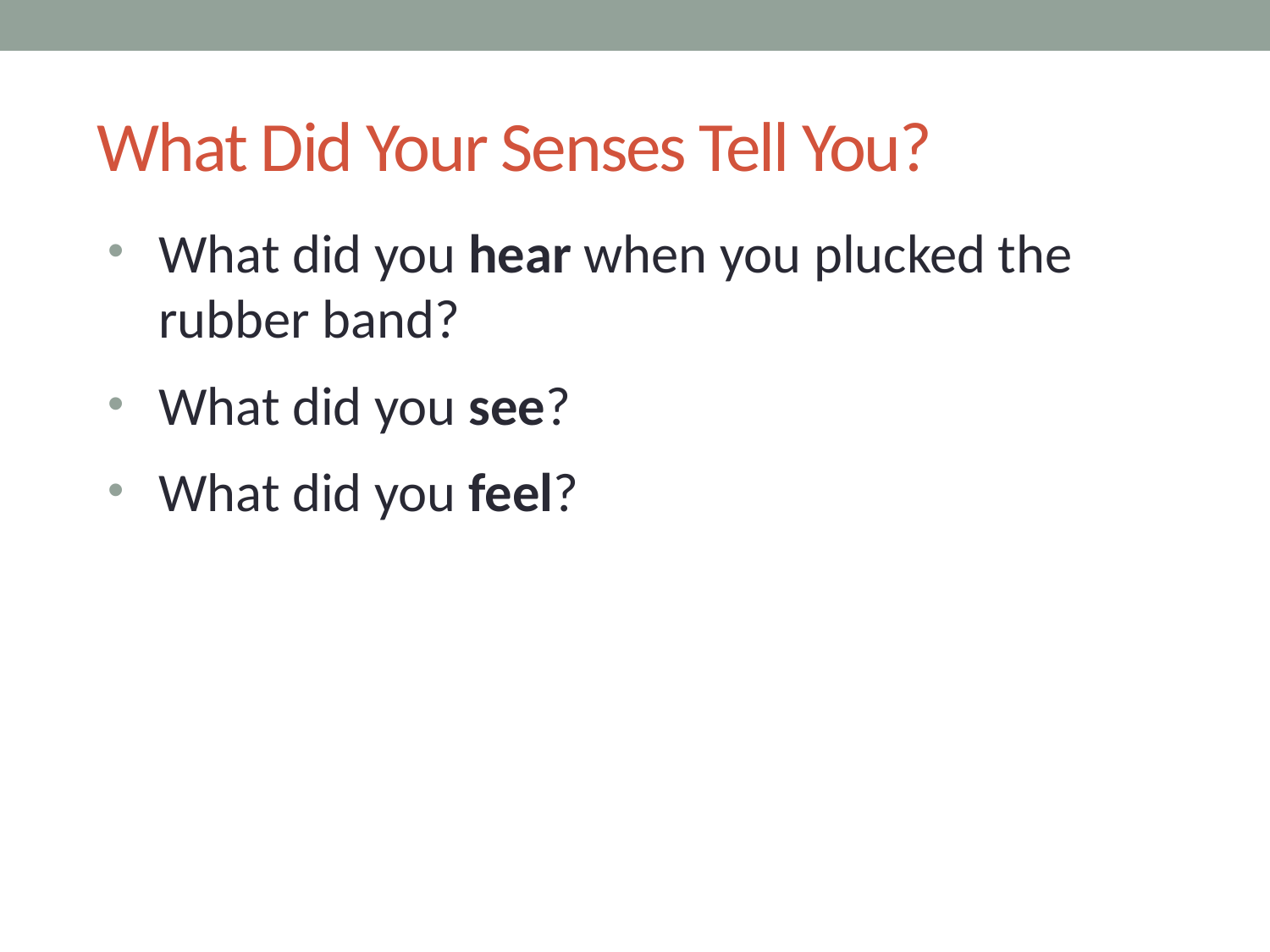

# What Did Your Senses Tell You?
What did you hear when you plucked the rubber band?
What did you see?
What did you feel?